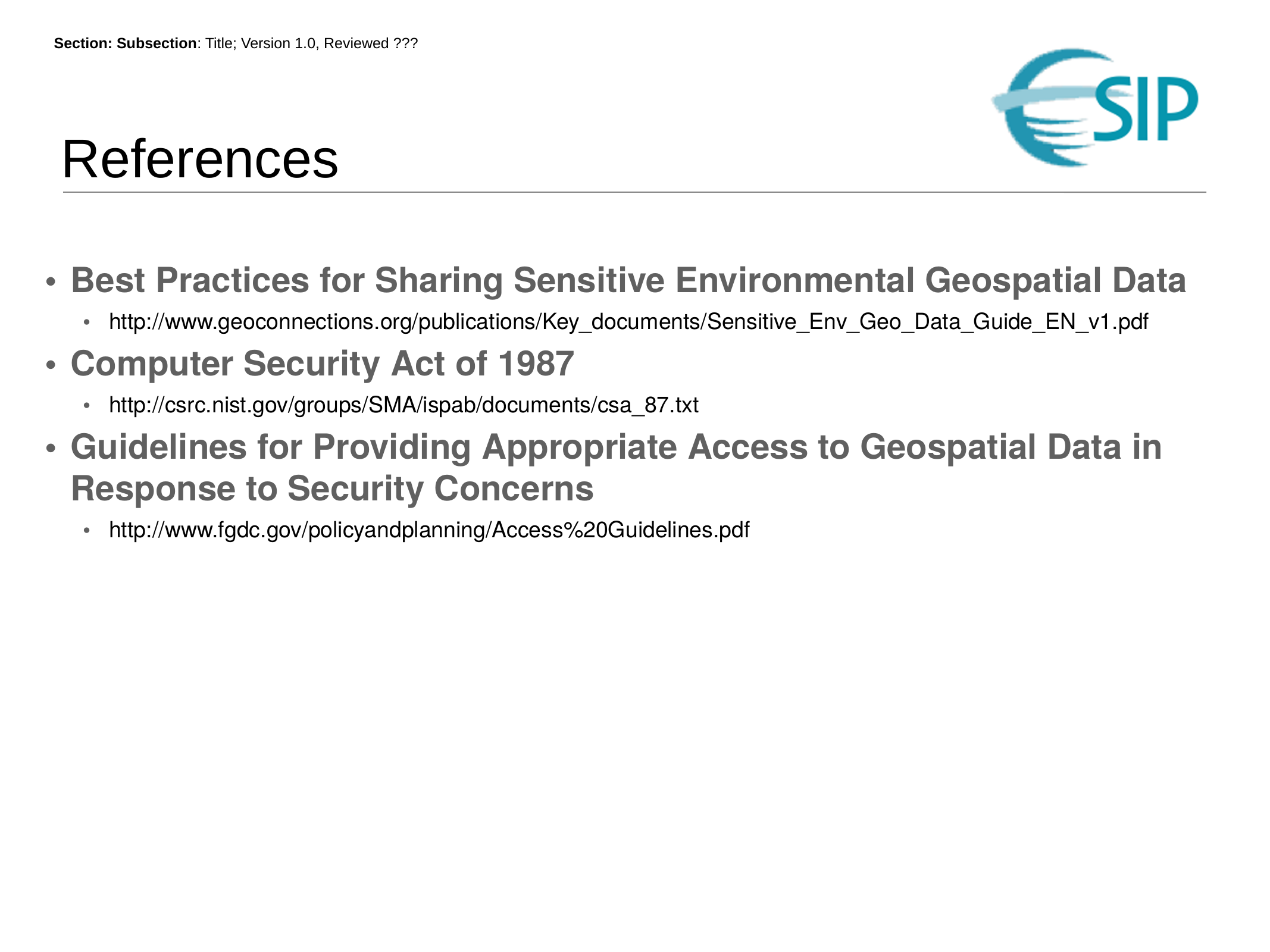

# References
Best Practices for Sharing Sensitive Environmental Geospatial Data
http://www.geoconnections.org/publications/Key_documents/Sensitive_Env_Geo_Data_Guide_EN_v1.pdf
Computer Security Act of 1987
http://csrc.nist.gov/groups/SMA/ispab/documents/csa_87.txt
Guidelines for Providing Appropriate Access to Geospatial Data in Response to Security Concerns
http://www.fgdc.gov/policyandplanning/Access%20Guidelines.pdf